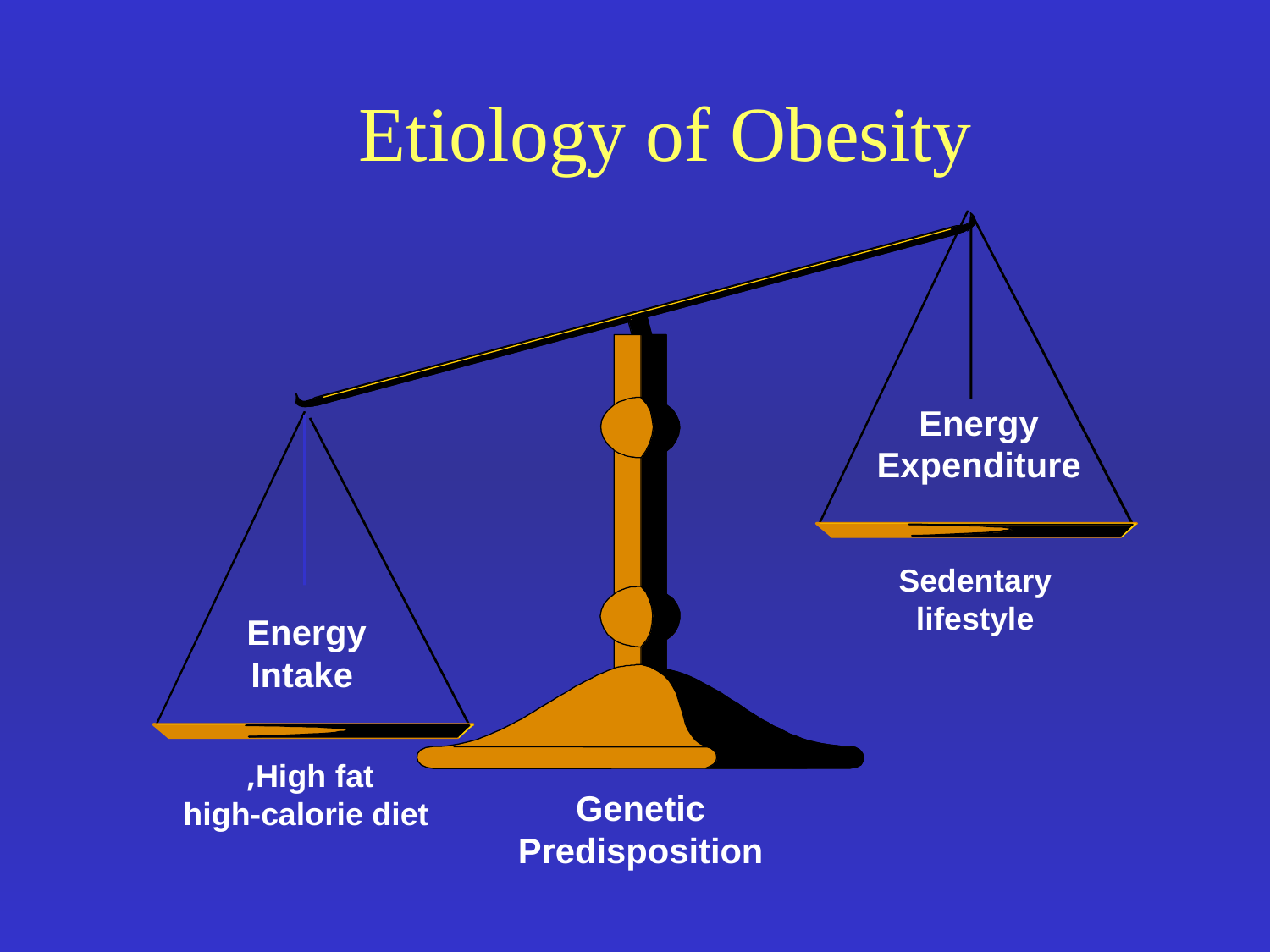

# Etiology of Obesity

Energy
Expenditure

Sedentary
lifestyle

Energy
Intake

High fat,
high-calorie diet
Genetic
Predisposition